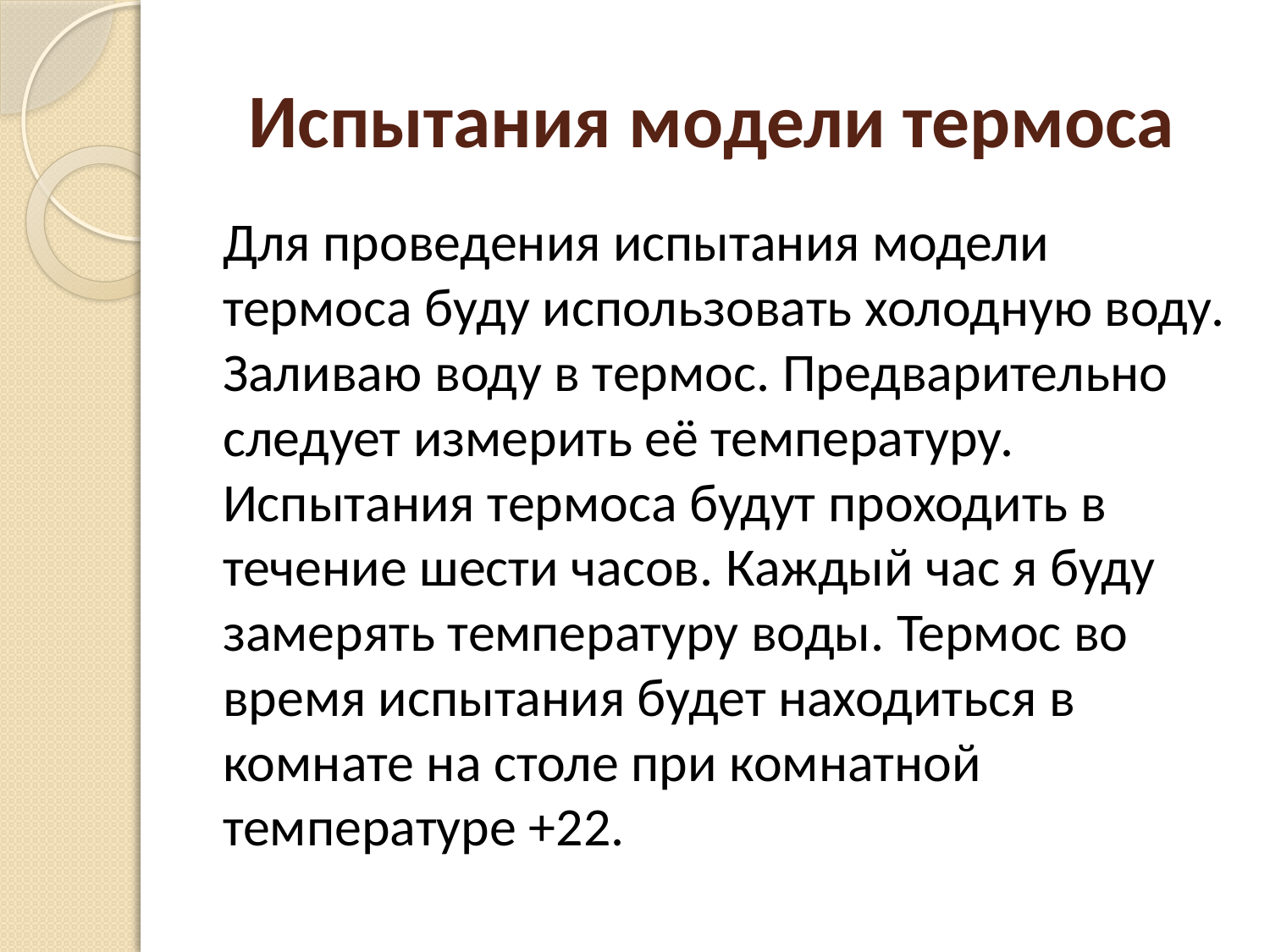

# Испытания модели термоса
Для проведения испытания модели термоса буду использовать холодную воду. Заливаю воду в термос. Предварительно следует измерить её температуру. Испытания термоса будут проходить в течение шести часов. Каждый час я буду замерять температуру воды. Термос во время испытания будет находиться в комнате на столе при комнатной температуре +22.